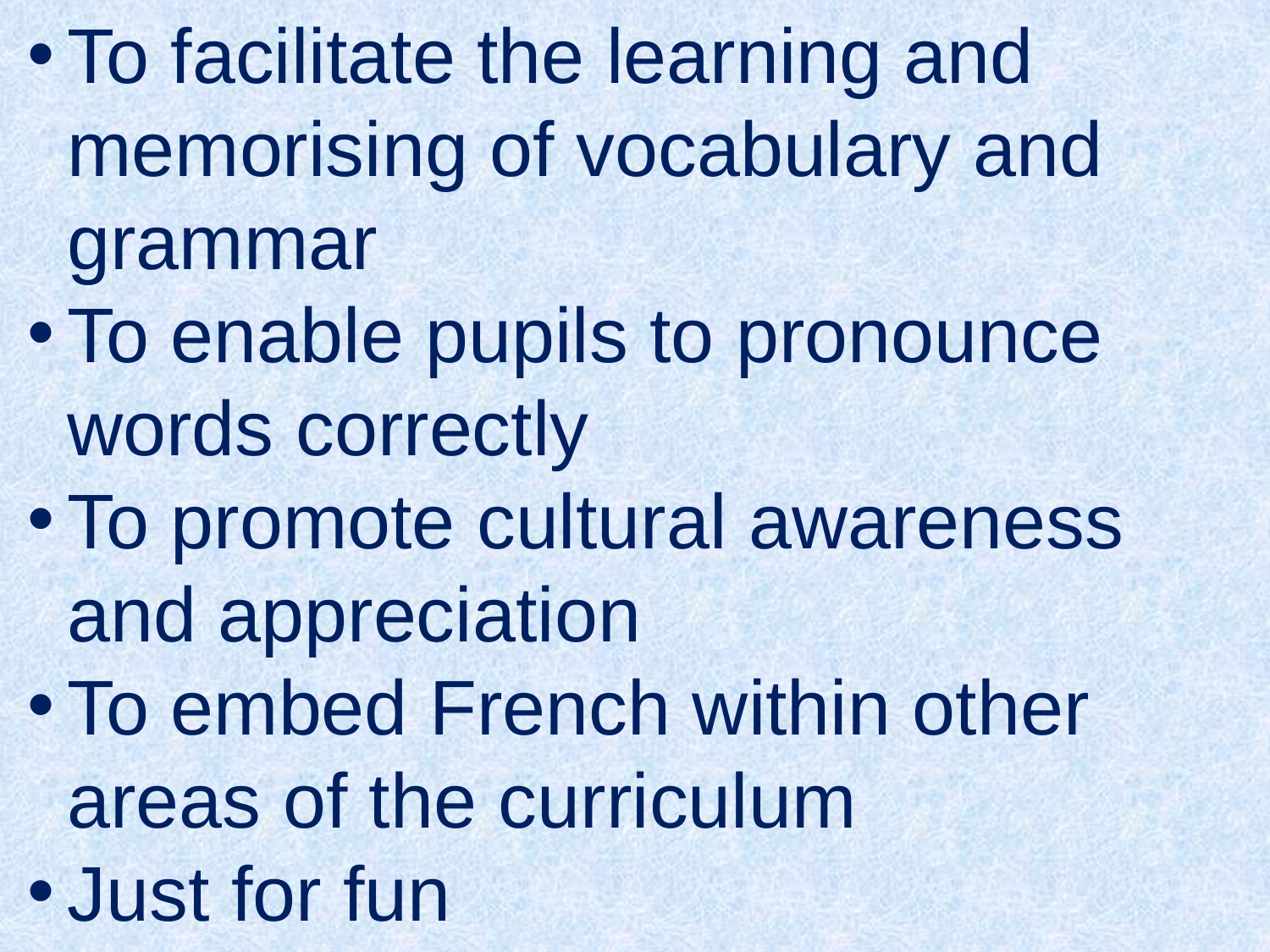

To facilitate the learning and memorising of vocabulary and grammar
To enable pupils to pronounce words correctly
To promote cultural awareness and appreciation
To embed French within other areas of the curriculum
Just for fun